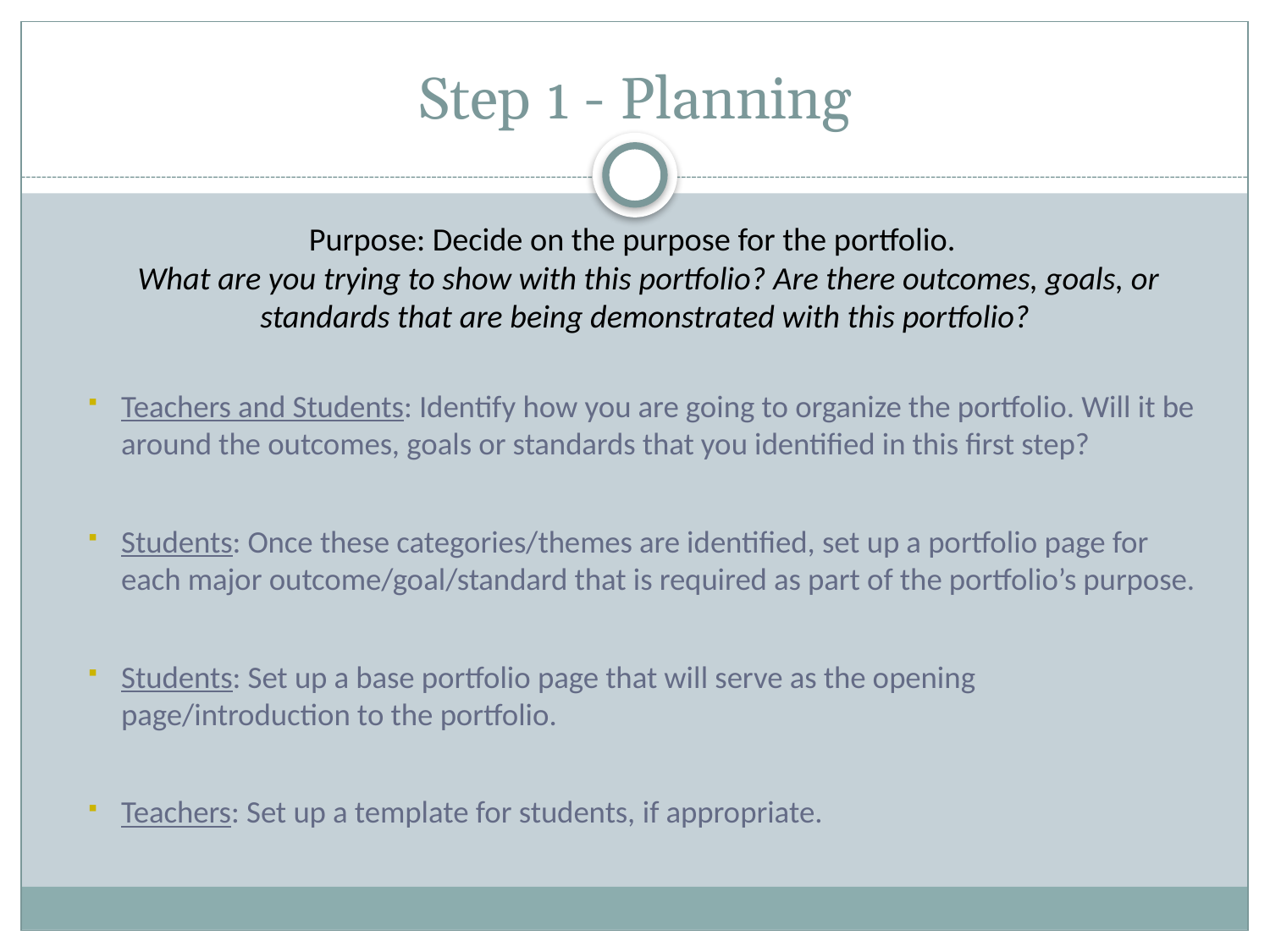

# Step 1 - Planning
Purpose: Decide on the purpose for the portfolio.
What are you trying to show with this portfolio? Are there outcomes, goals, or standards that are being demonstrated with this portfolio?

Teachers and Students: Identify how you are going to organize the portfolio. Will it be around the outcomes, goals or standards that you identified in this first step?

Students: Once these categories/themes are identified, set up a portfolio page for each major outcome/goal/standard that is required as part of the portfolio’s purpose.

Students: Set up a base portfolio page that will serve as the opening page/introduction to the portfolio.

Teachers: Set up a template for students, if appropriate.